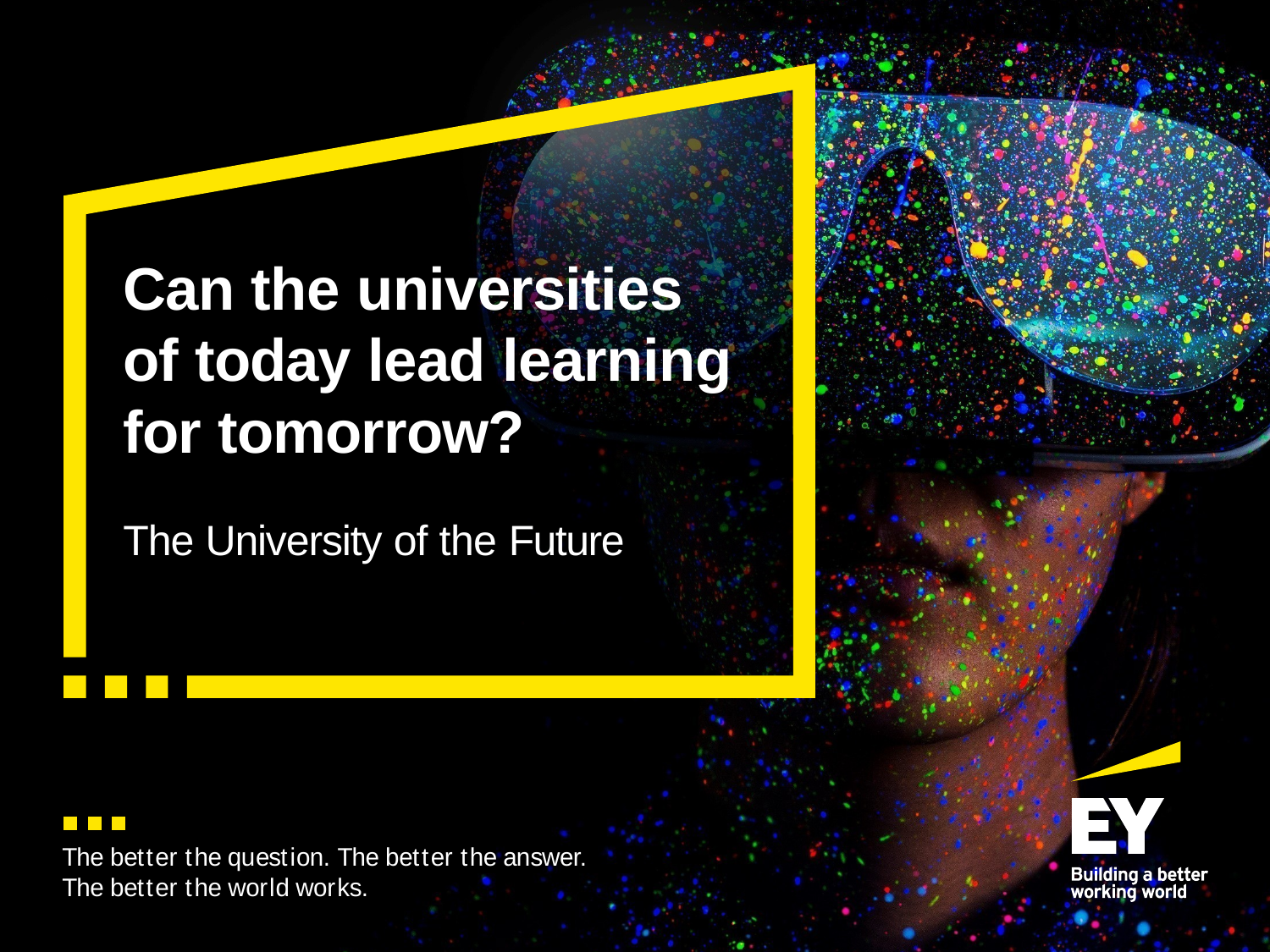

# Can the universities of today lead learning for tomorrow?
The University of the Future